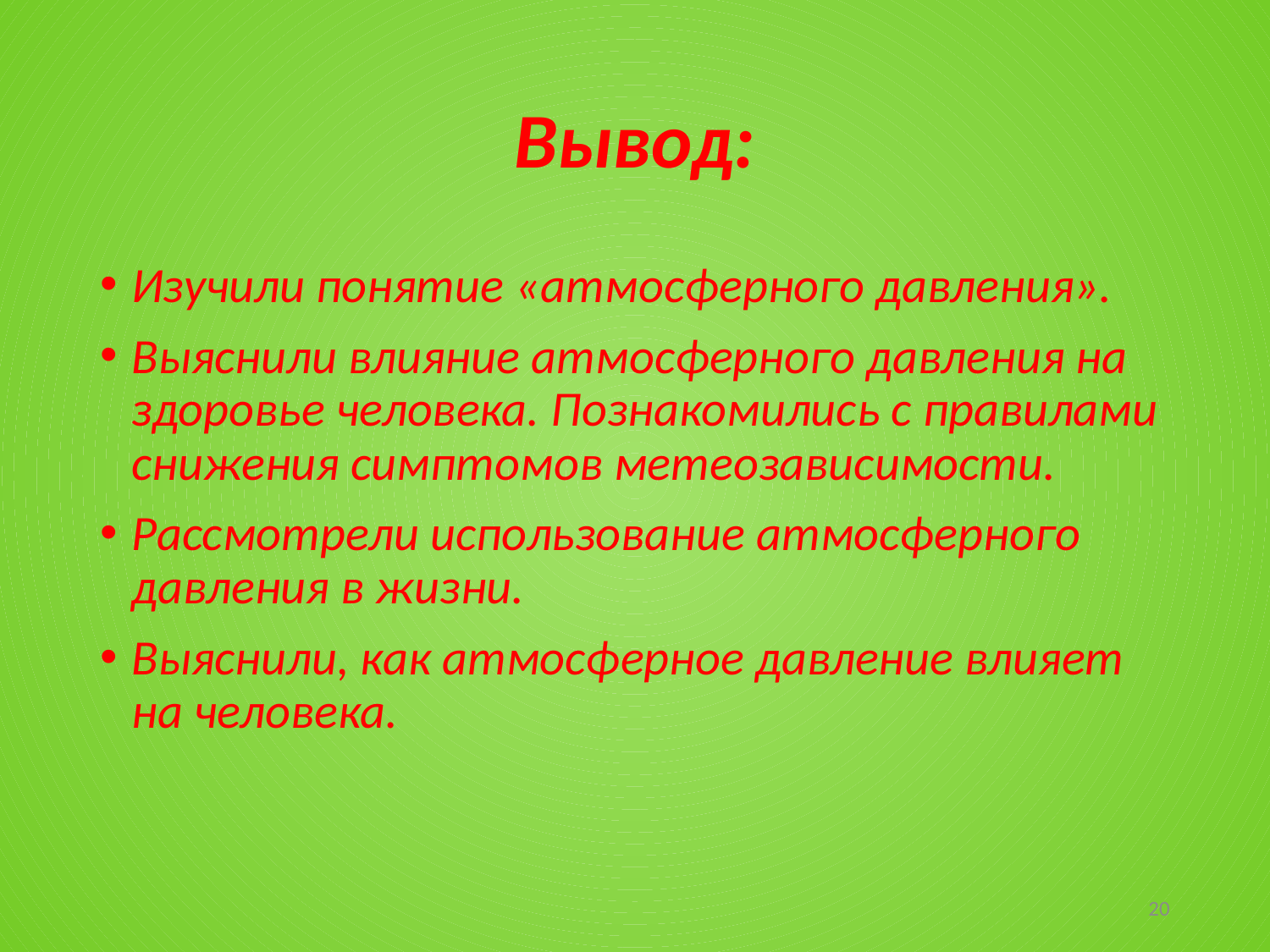

# Вывод:
Изучили понятие «атмосферного давления».
Выяснили влияние атмосферного давления на здоровье человека. Познакомились с правилами снижения симптомов метеозависимости.
Рассмотрели использование атмосферного давления в жизни.
Выяснили, как атмосферное давление влияет на человека.

20